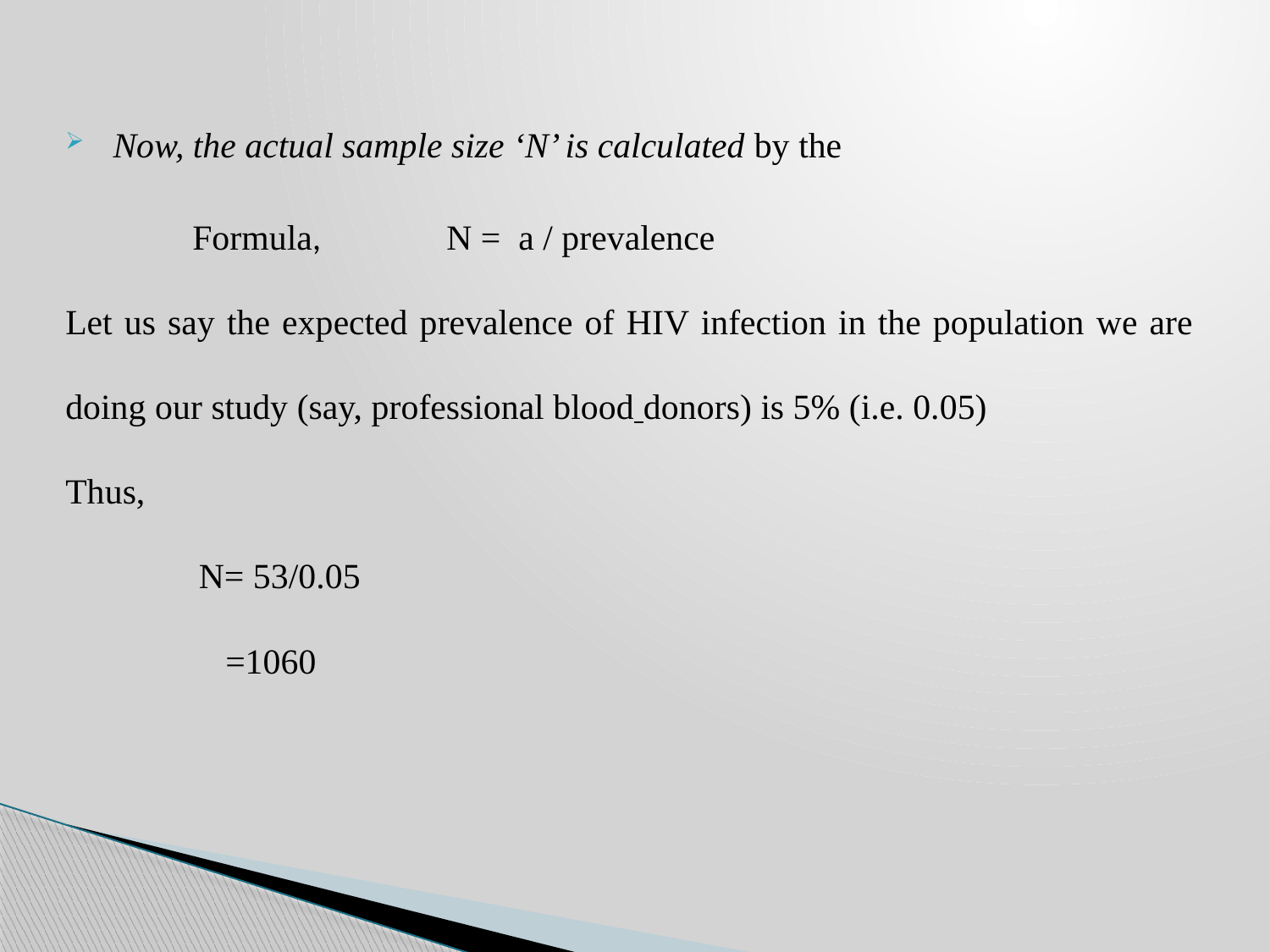

#
Now, the actual sample size ‘N’ is calculated by the
	Formula,	N =  a / prevalence
Let us say the expected prevalence of HIV infection in the population we are doing our study (say, professional blood donors) is 5% (i.e. 0.05)
Thus,
               N= 53/0.05
                  =1060